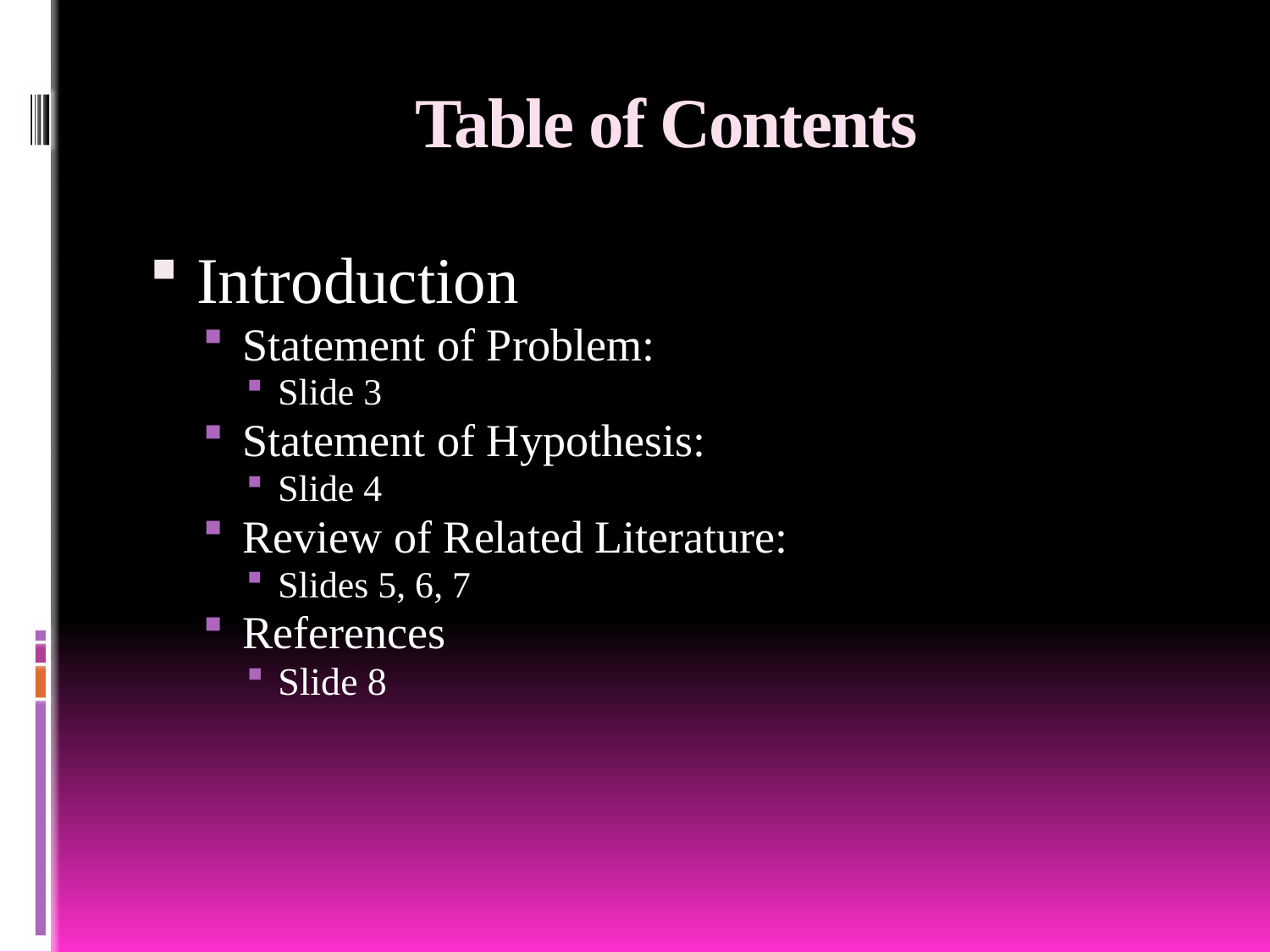

# Table of Contents
Introduction
Statement of Problem:
Slide 3
Statement of Hypothesis:
Slide 4
Review of Related Literature:
Slides 5, 6, 7
References
Slide 8